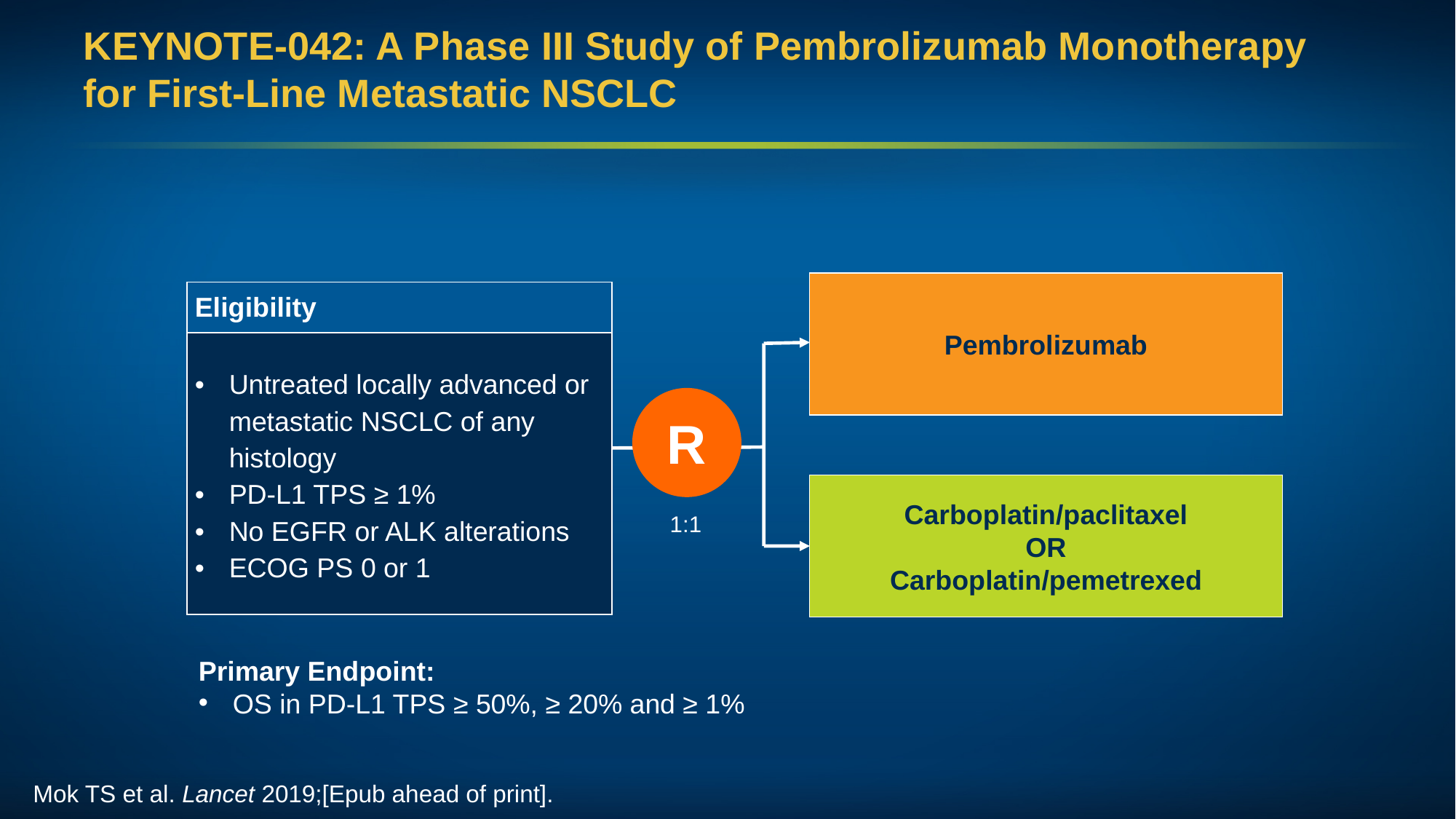

# KEYNOTE-042: A Phase III Study of Pembrolizumab Monotherapy for First-Line Metastatic NSCLC
Pembrolizumab
| Eligibility |
| --- |
| Untreated locally advanced or metastatic NSCLC of any histology PD-L1 TPS ≥ 1% No EGFR or ALK alterations ECOG PS 0 or 1 |

R

Carboplatin/paclitaxel
OR
Carboplatin/pemetrexed
1:1

Primary Endpoint:
OS in PD-L1 TPS ≥ 50%, ≥ 20% and ≥ 1%
Mok TS et al. Lancet 2019;[Epub ahead of print].